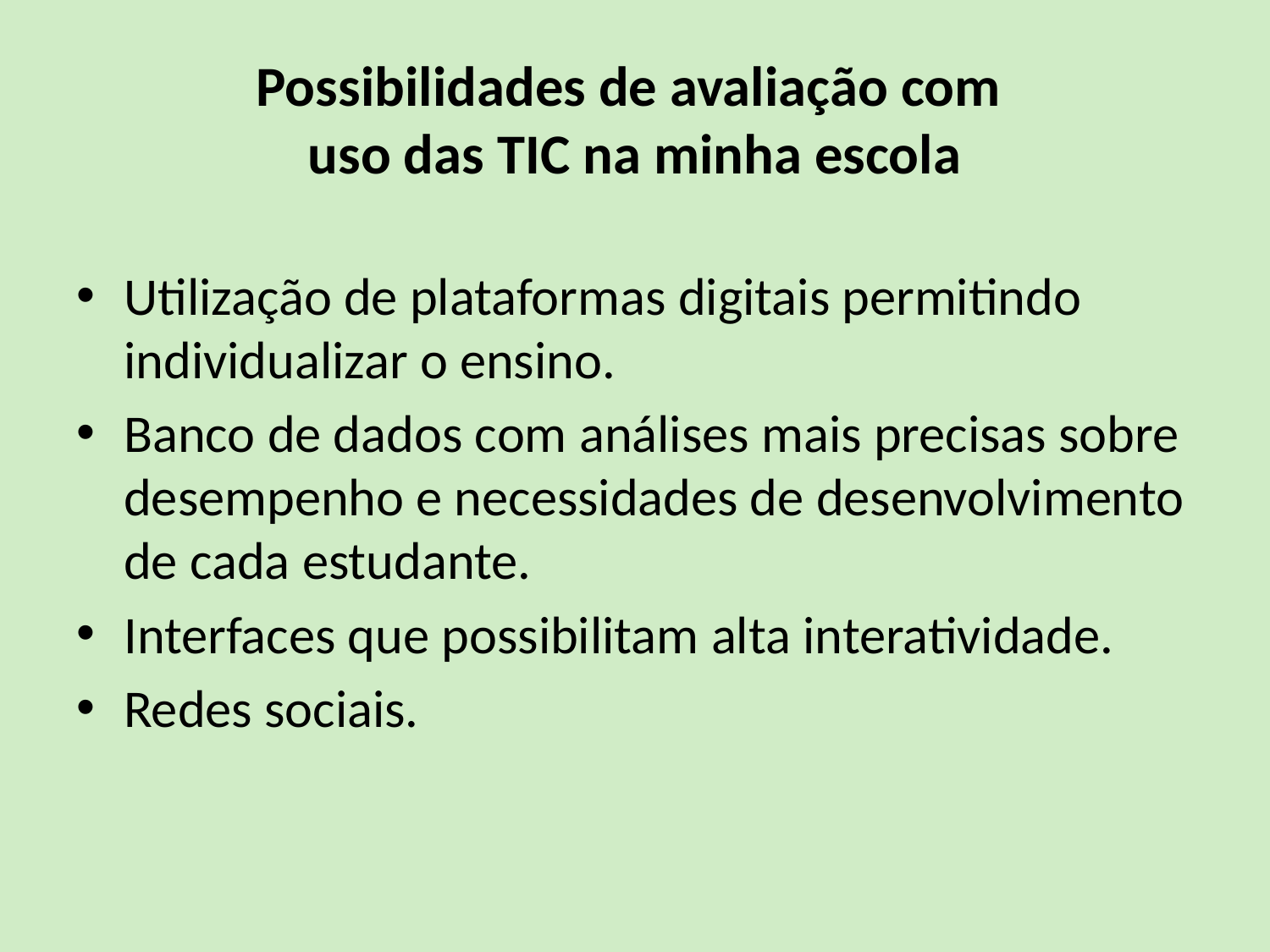

# Possibilidades de avaliação com uso das TIC na minha escola
Utilização de plataformas digitais permitindo individualizar o ensino.
Banco de dados com análises mais precisas sobre desempenho e necessidades de desenvolvimento de cada estudante.
Interfaces que possibilitam alta interatividade.
Redes sociais.